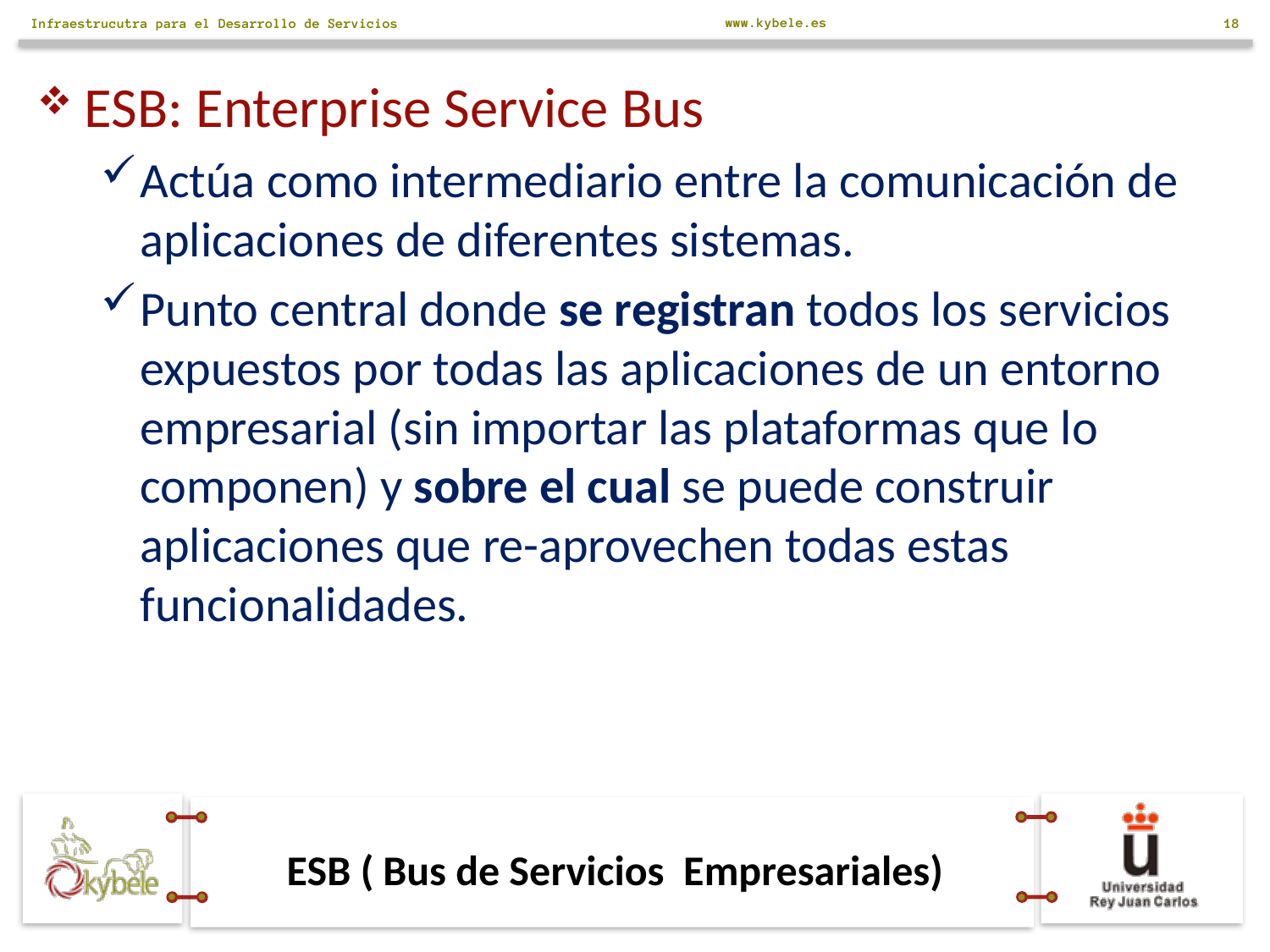

Infraestrucutra para el Desarrollo de Servicios
18
ESB: Enterprise Service Bus
Actúa como intermediario entre la comunicación de aplicaciones de diferentes sistemas.
Punto central donde se registran todos los servicios expuestos por todas las aplicaciones de un entorno empresarial (sin importar las plataformas que lo componen) y sobre el cual se puede construir aplicaciones que re-aprovechen todas estas funcionalidades.
# ESB ( Bus de Servicios  Empresariales)